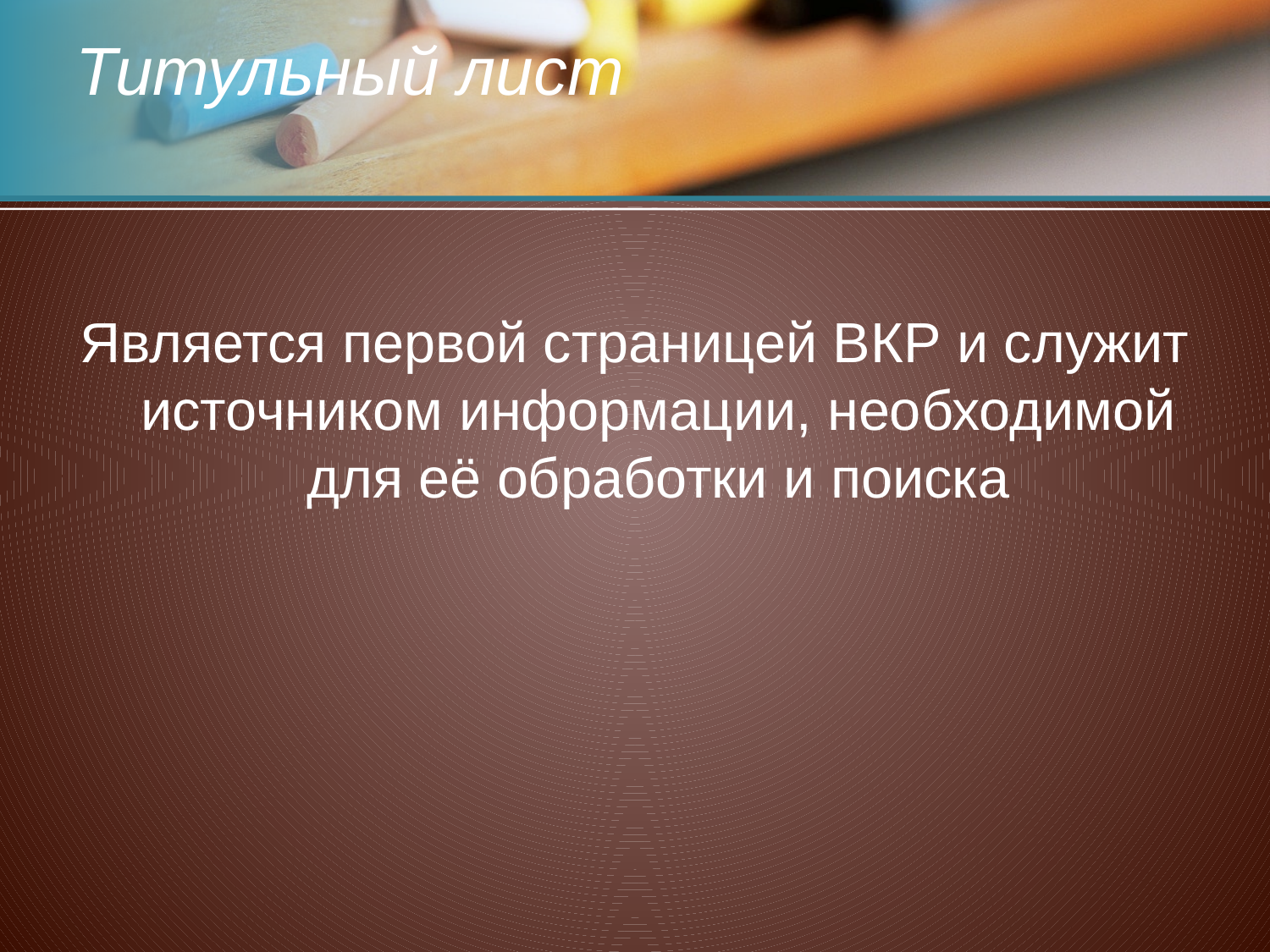

# Титульный лист

Является первой страницей ВКР и служит источником информации, необходимой для её обработки и поиска